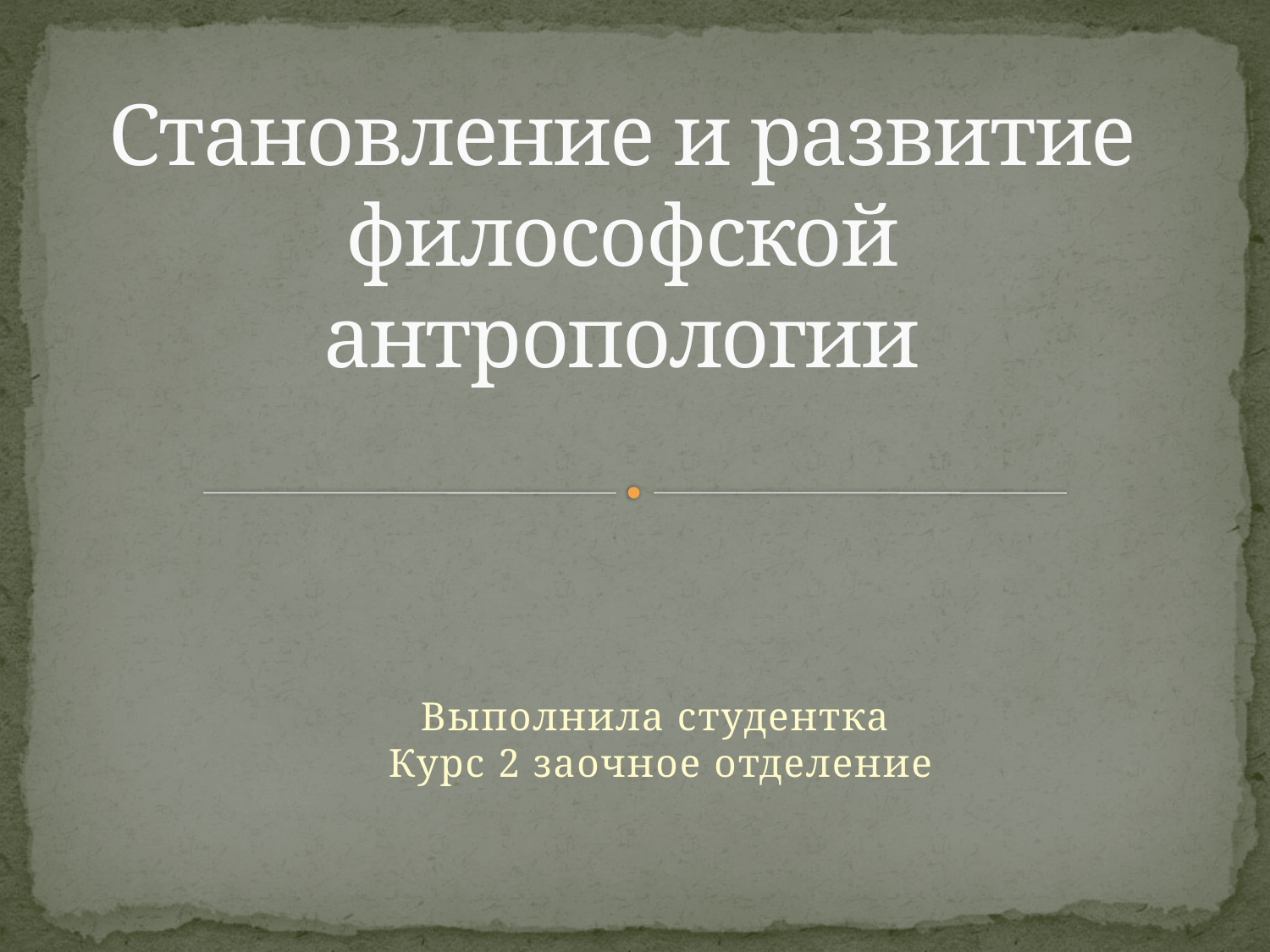

# Становление и развитие философской антропологии
Выполнила студентка
Курс 2 заочное отделение